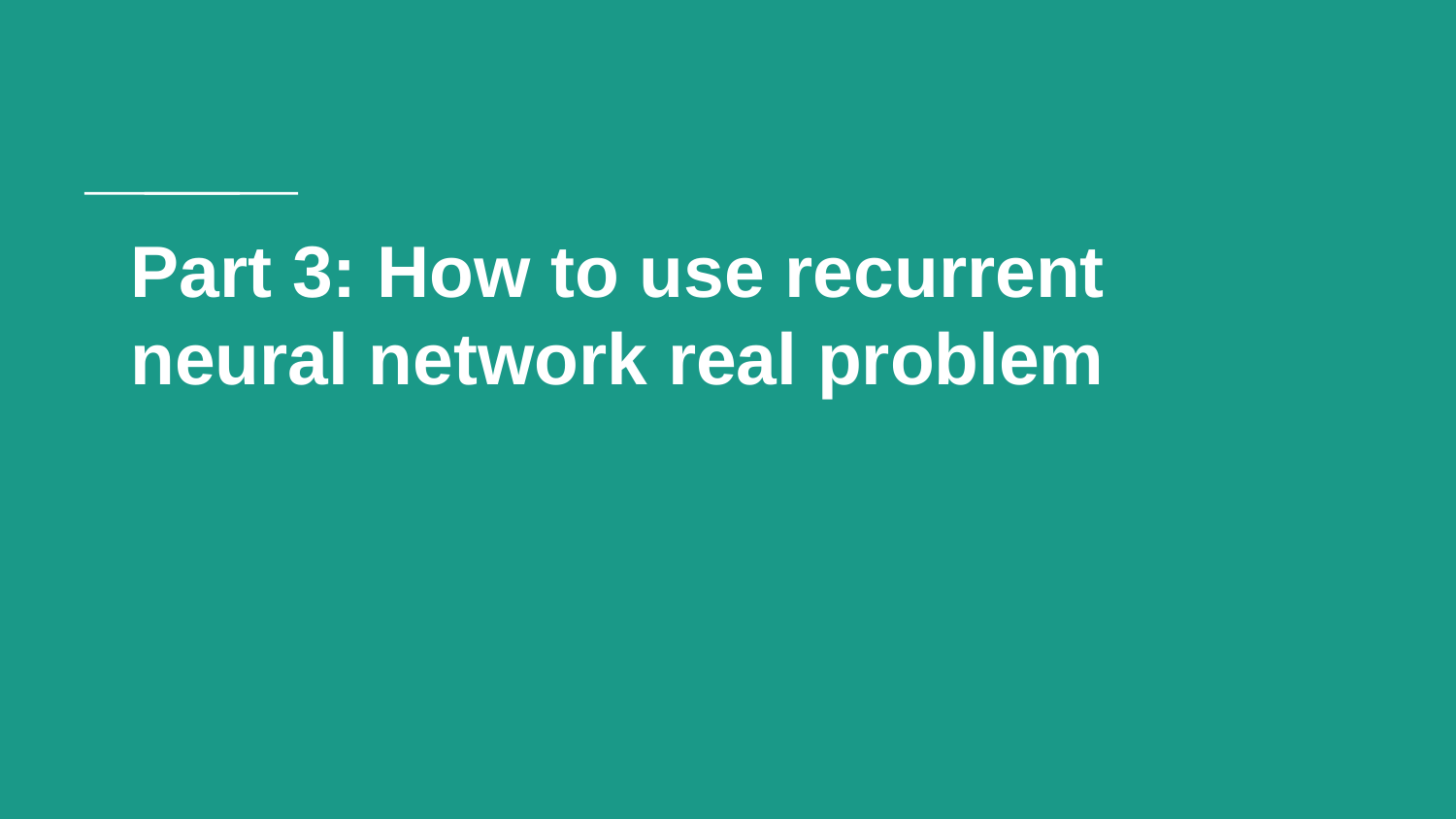

# Part 3: How to use recurrent neural network real problem